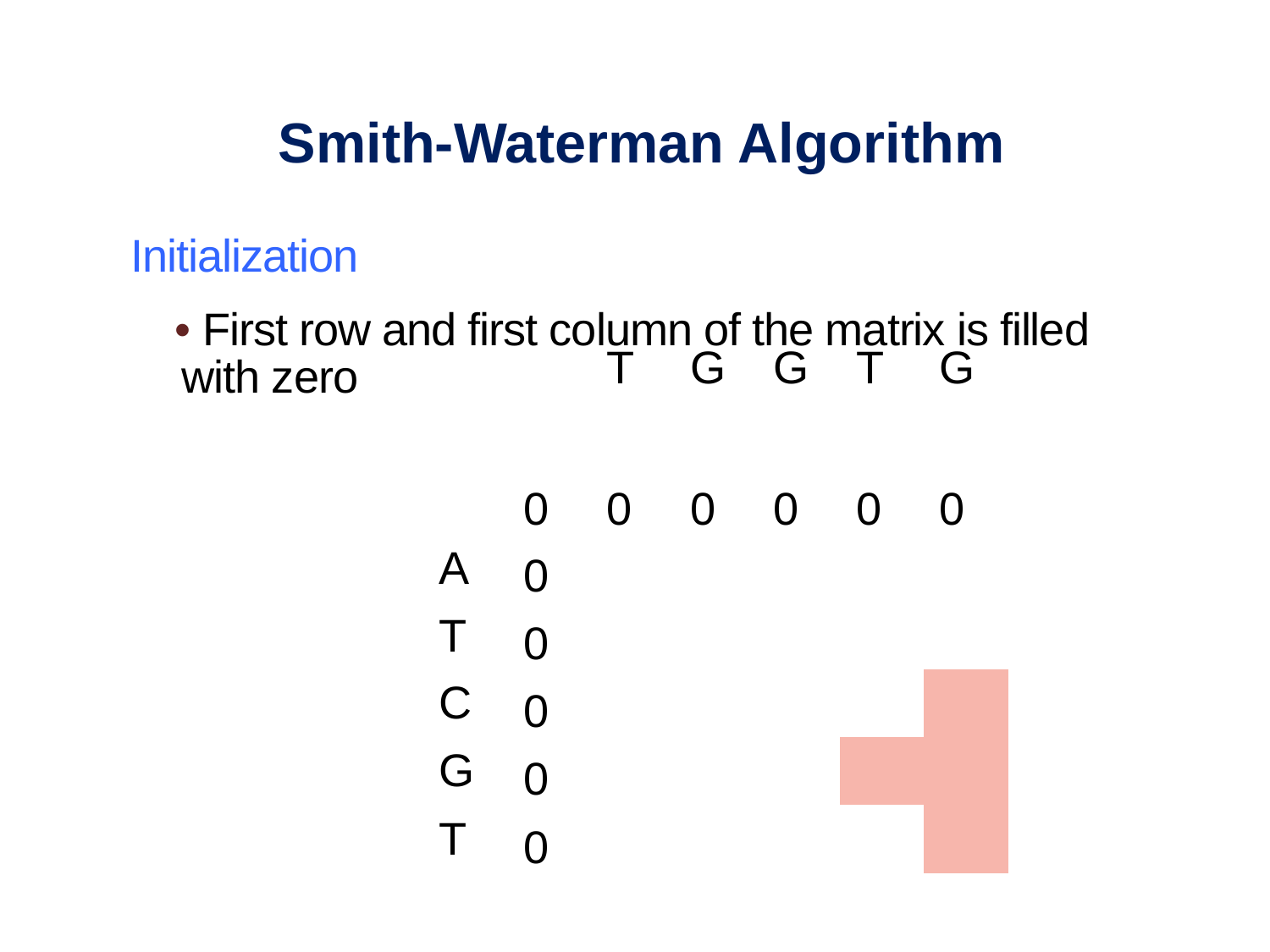

Smith-Waterman Algorithm
Initialization
• First row and first column of the matrix is filled
|  |  | T | G | G | T | G |
| --- | --- | --- | --- | --- | --- | --- |
|  | 0 | 0 | 0 | 0 | 0 | 0 |
| A | 0 |  |  |  |  |  |
| T | 0 |  |  |  |  |  |
| C | 0 |  |  |  |  |  |
| G | 0 |  |  |  |  |  |
| T | 0 |  |  |  |  |  |
with zero